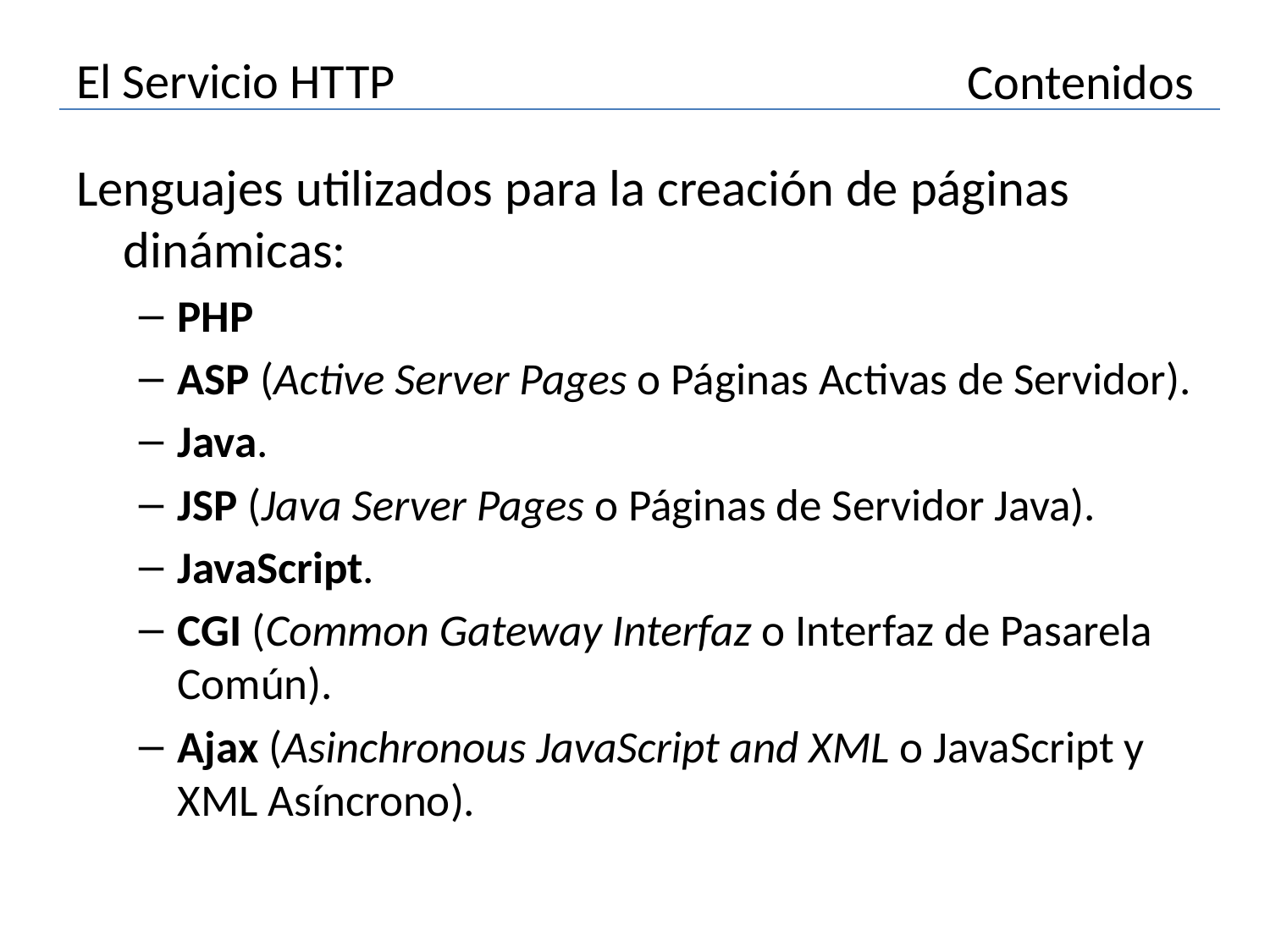

# El Servicio HTTP
Contenidos
Lenguajes utilizados para la creación de páginas dinámicas:
PHP
ASP (Active Server Pages o Páginas Activas de Servidor).
Java.
JSP (Java Server Pages o Páginas de Servidor Java).
JavaScript.
CGI (Common Gateway Interfaz o Interfaz de Pasarela Común).
Ajax (Asinchronous JavaScript and XML o JavaScript y XML Asíncrono).